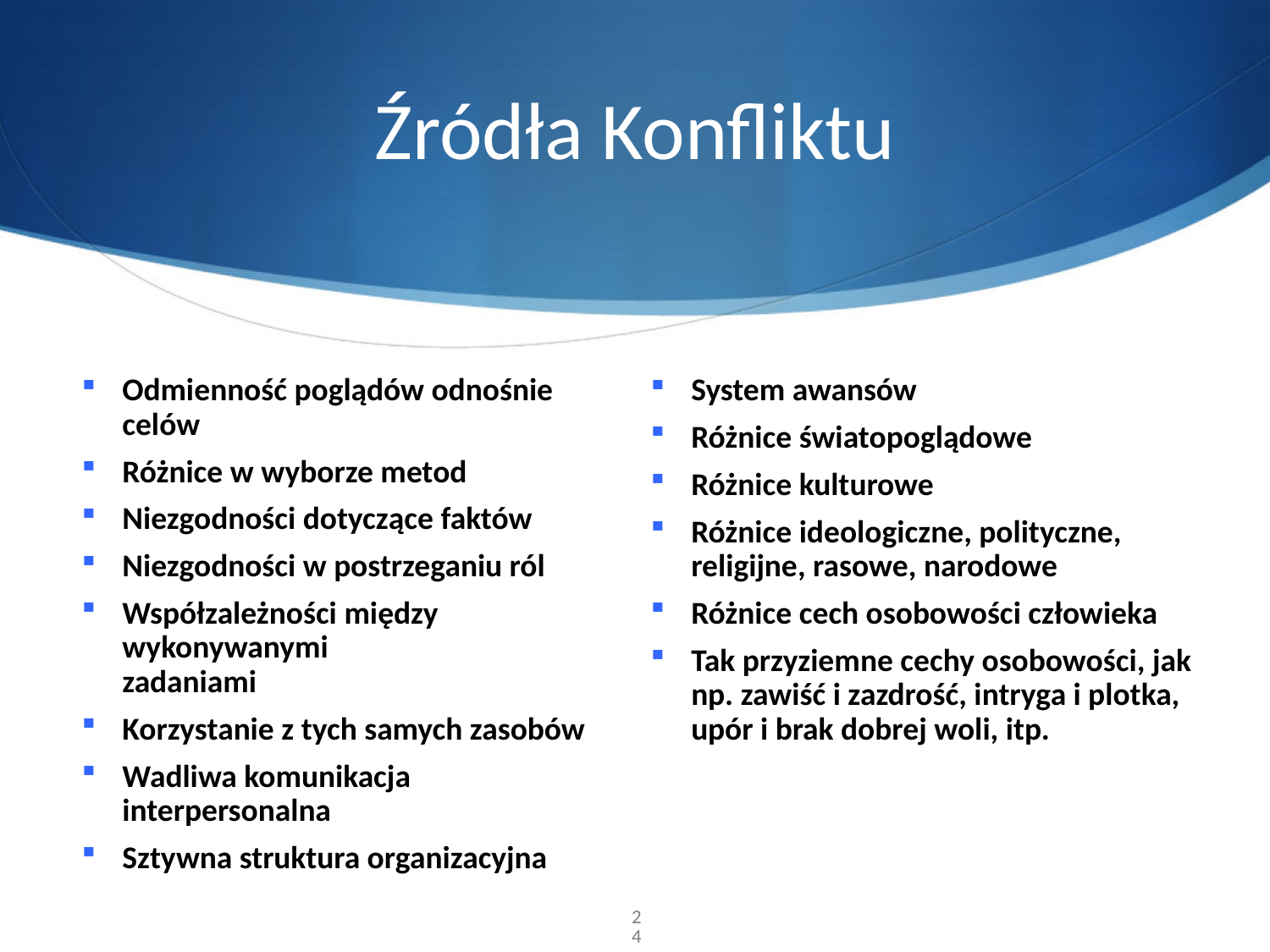

# Źródła Konfliktu
Odmienność poglądów odnośnie celów
Różnice w wyborze metod
Niezgodności dotyczące faktów
Niezgodności w postrzeganiu ról
Współzależności między wykonywanymi
zadaniami
Korzystanie z tych samych zasobów
Wadliwa komunikacja interpersonalna
Sztywna struktura organizacyjna
System awansów
Różnice światopoglądowe
Różnice kulturowe
Różnice ideologiczne, polityczne, religijne, rasowe, narodowe
Różnice cech osobowości człowieka
Tak przyziemne cechy osobowości, jak np. zawiść i zazdrość, intryga i plotka, upór i brak dobrej woli, itp.
24